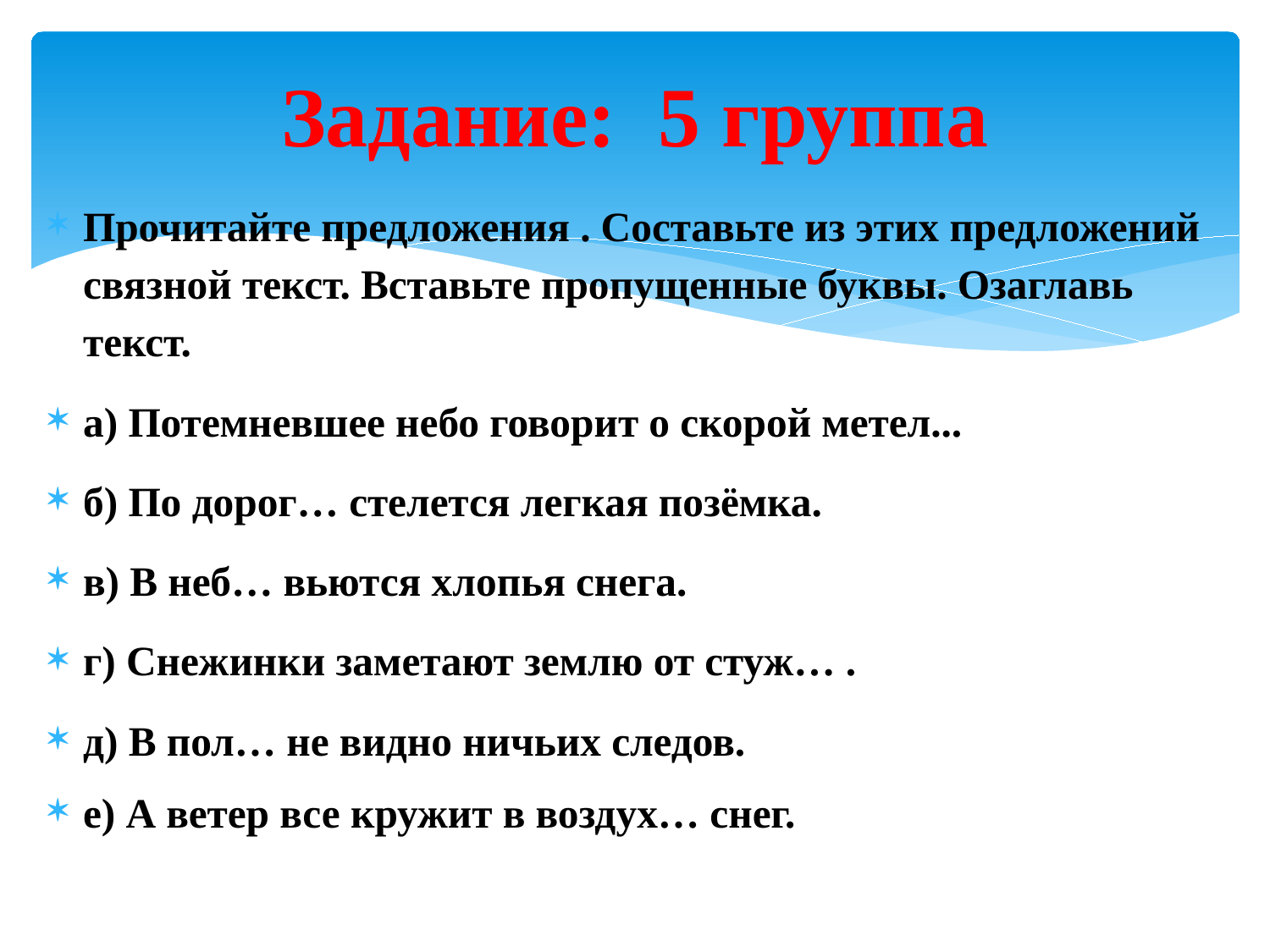

# Задание:  5 группа
Прочитайте предложения . Составьте из этих предложений  связной текст. Вставьте пропущенные буквы. Озаглавь текст.
а) Потемневшее небо говорит о скорой метел...
б) По дорог… стелется легкая позёмка.
в) В неб… вьются хлопья снега.
г) Снежинки заметают землю от стуж… .
д) В пол… не видно ничьих следов.
е) А ветер все кружит в воздух… снег.